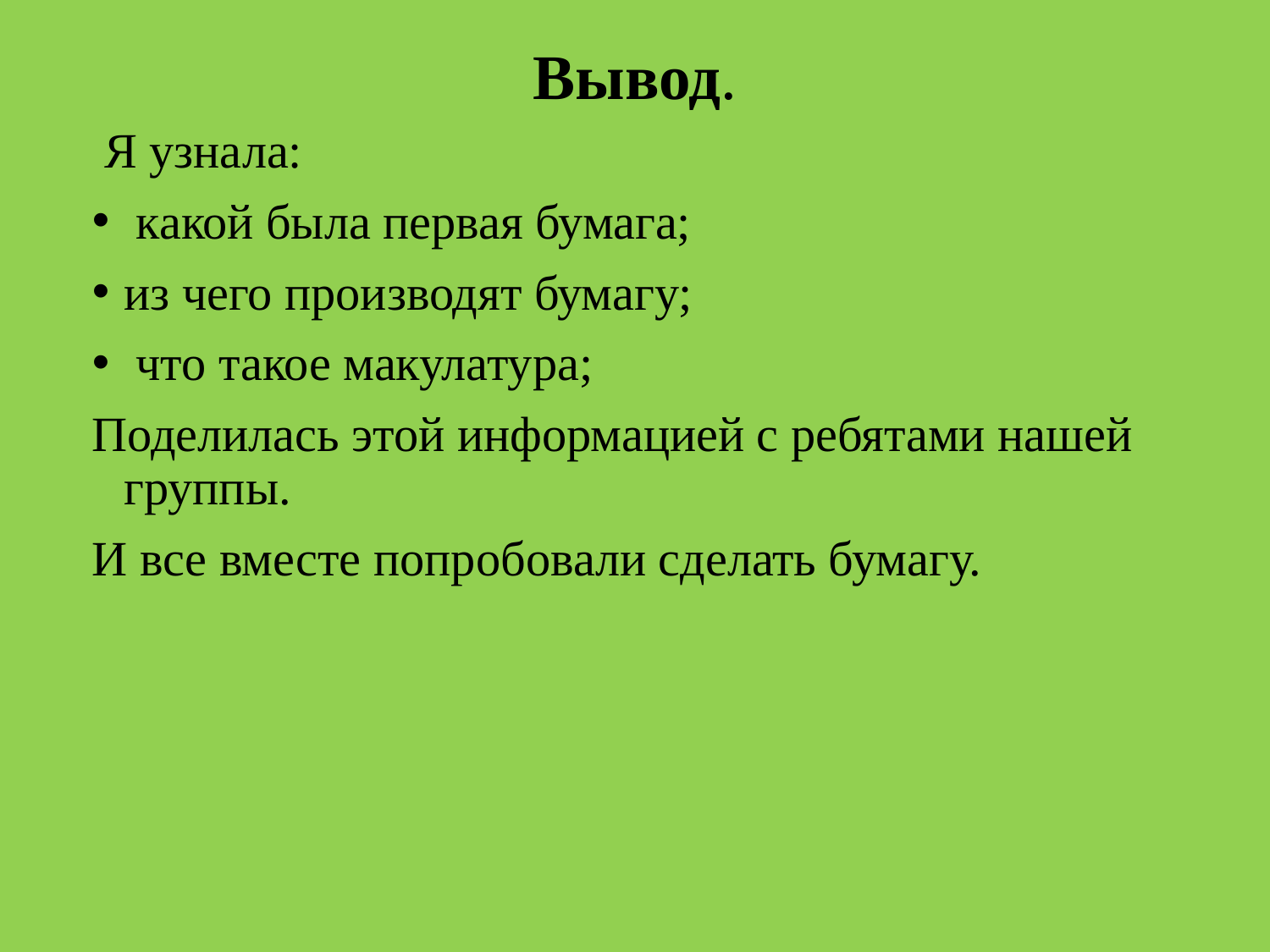

# Вывод.
 Я узнала:
 какой была первая бумага;
из чего производят бумагу;
 что такое макулатура;
Поделилась этой информацией с ребятами нашей группы.
И все вместе попробовали сделать бумагу.